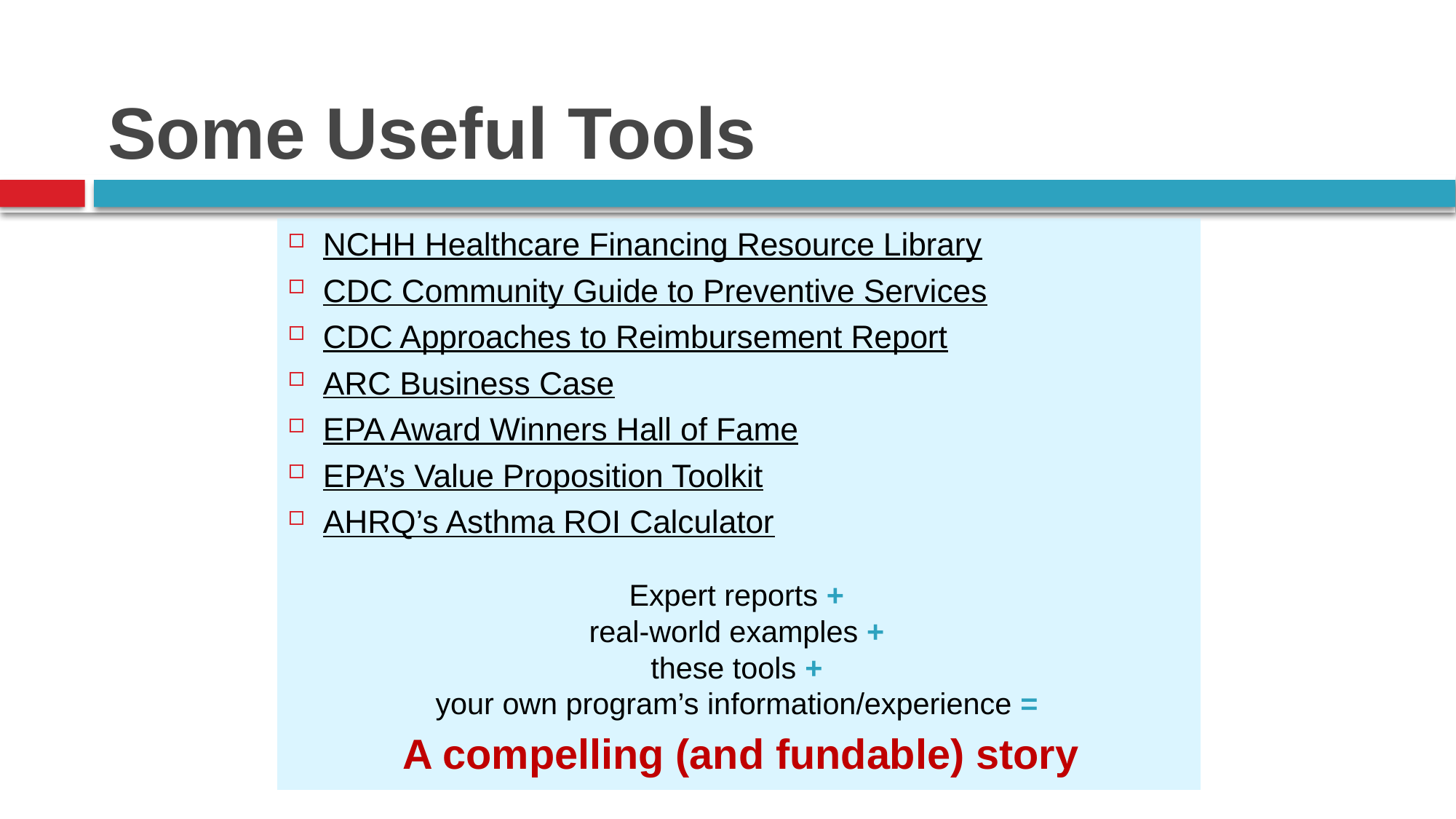

# Some Useful Tools
NCHH Healthcare Financing Resource Library
CDC Community Guide to Preventive Services
CDC Approaches to Reimbursement Report
ARC Business Case
EPA Award Winners Hall of Fame
EPA’s Value Proposition Toolkit
AHRQ’s Asthma ROI Calculator

Expert reports +
real-world examples +
these tools +
your own program’s information/experience =
A compelling (and fundable) story